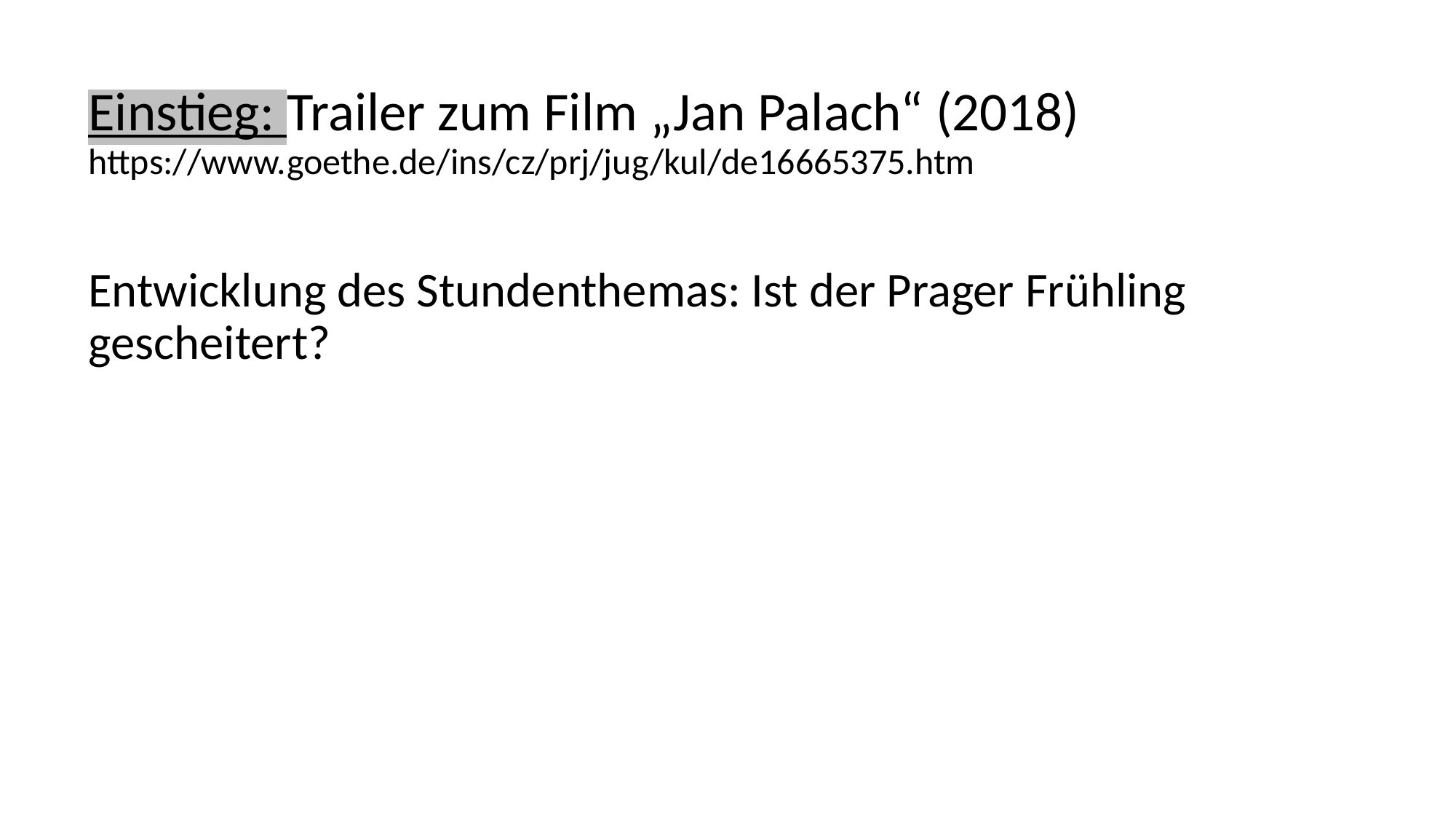

# Einstieg: Trailer zum Film „Jan Palach“ (2018) https://www.goethe.de/ins/cz/prj/jug/kul/de16665375.htm
Entwicklung des Stundenthemas: Ist der Prager Frühling gescheitert?